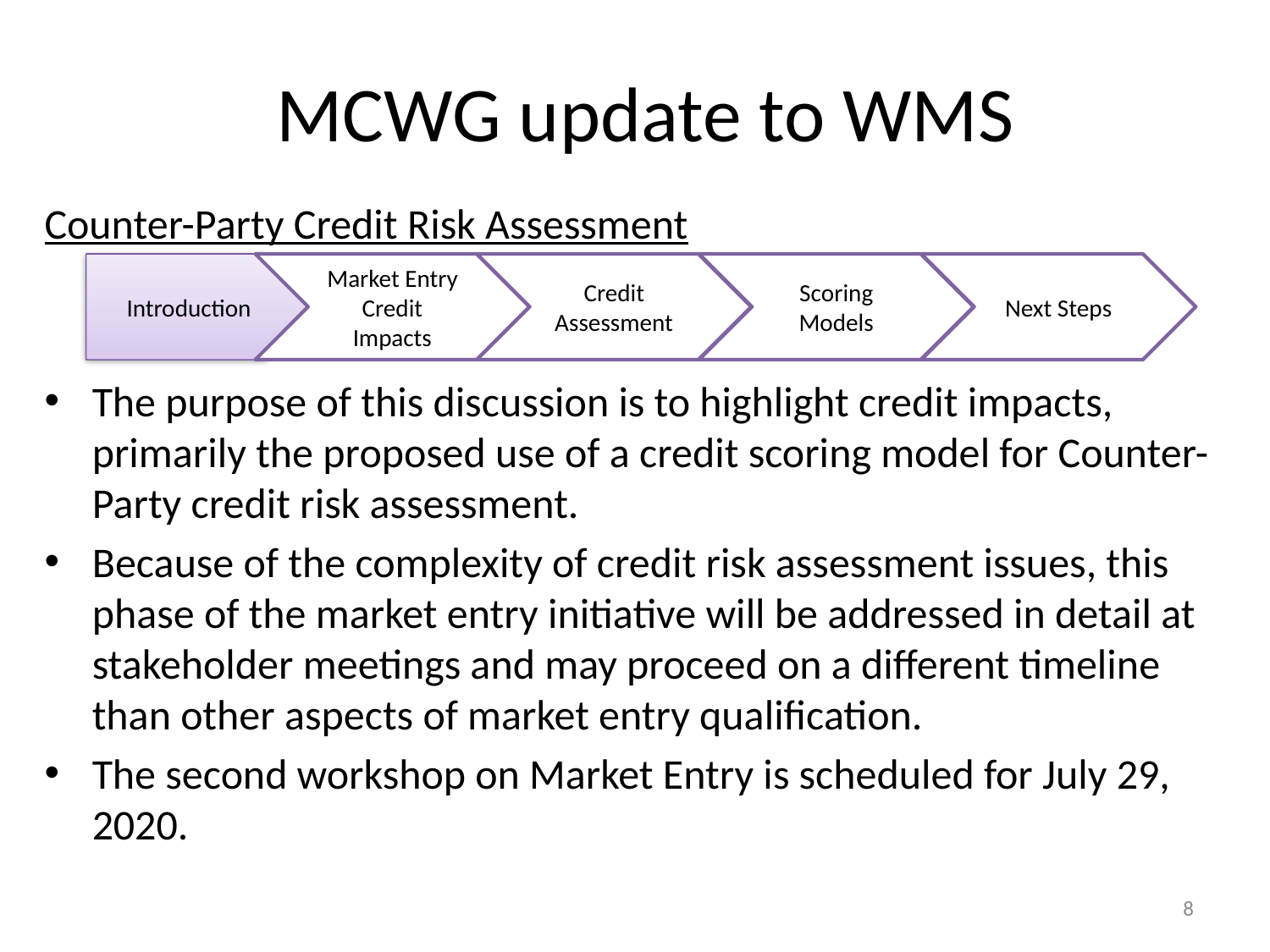

# MCWG update to WMS
Counter-Party Credit Risk Assessment

The purpose of this discussion is to highlight credit impacts, primarily the proposed use of a credit scoring model for Counter-Party credit risk assessment.
Because of the complexity of credit risk assessment issues, this phase of the market entry initiative will be addressed in detail at stakeholder meetings and may proceed on a different timeline than other aspects of market entry qualification.
The second workshop on Market Entry is scheduled for July 29, 2020.

Introduction
Market Entry Credit Impacts
Credit Assessment
Scoring Models
Next Steps
8